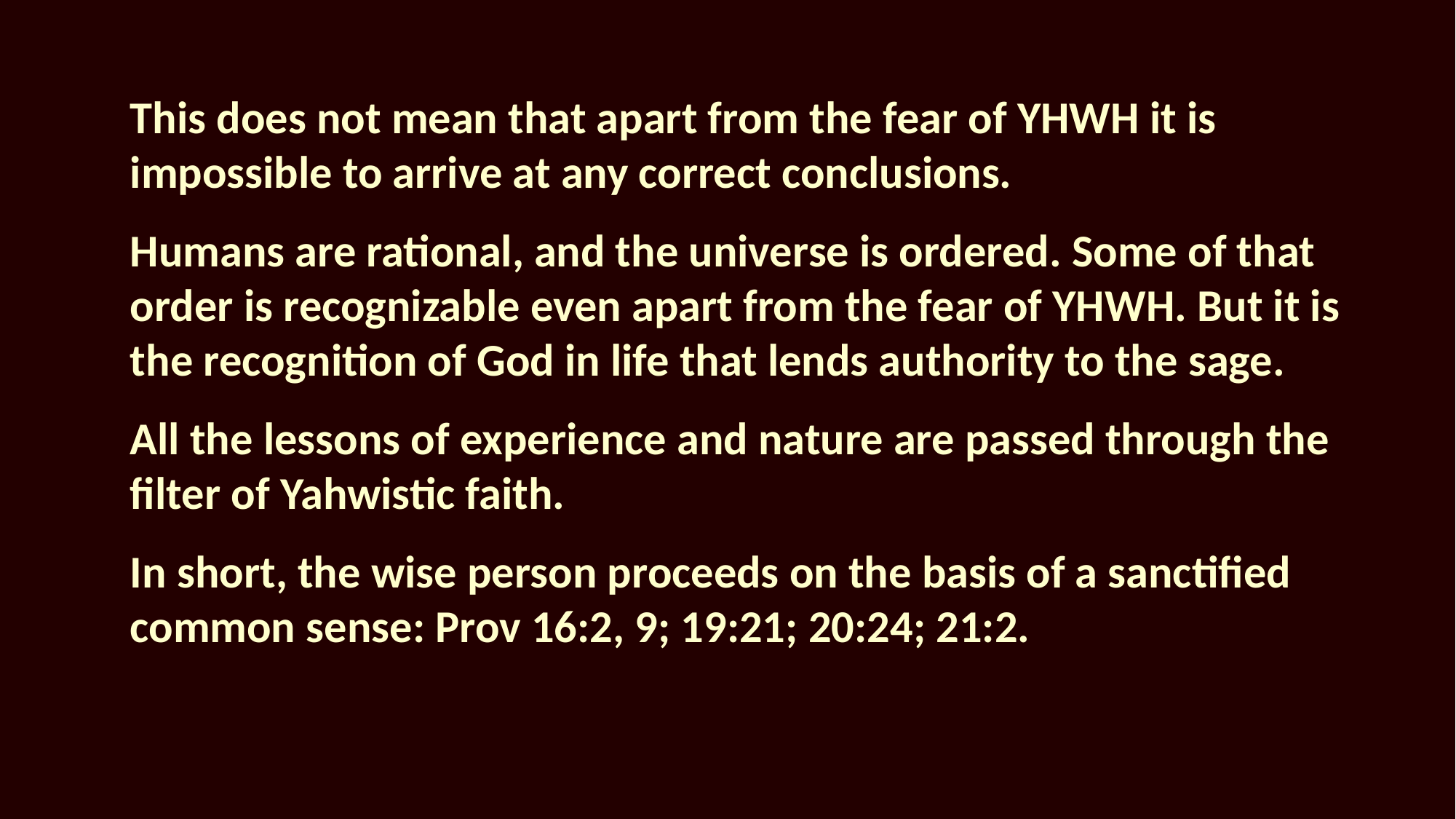

This does not mean that apart from the fear of YHWH it is impossible to arrive at any correct conclusions.
Humans are rational, and the universe is ordered. Some of that order is recognizable even apart from the fear of YHWH. But it is the recognition of God in life that lends authority to the sage.
All the lessons of experience and nature are passed through the filter of Yahwistic faith.
In short, the wise person proceeds on the basis of a sanctified common sense: Prov 16:2, 9; 19:21; 20:24; 21:2.